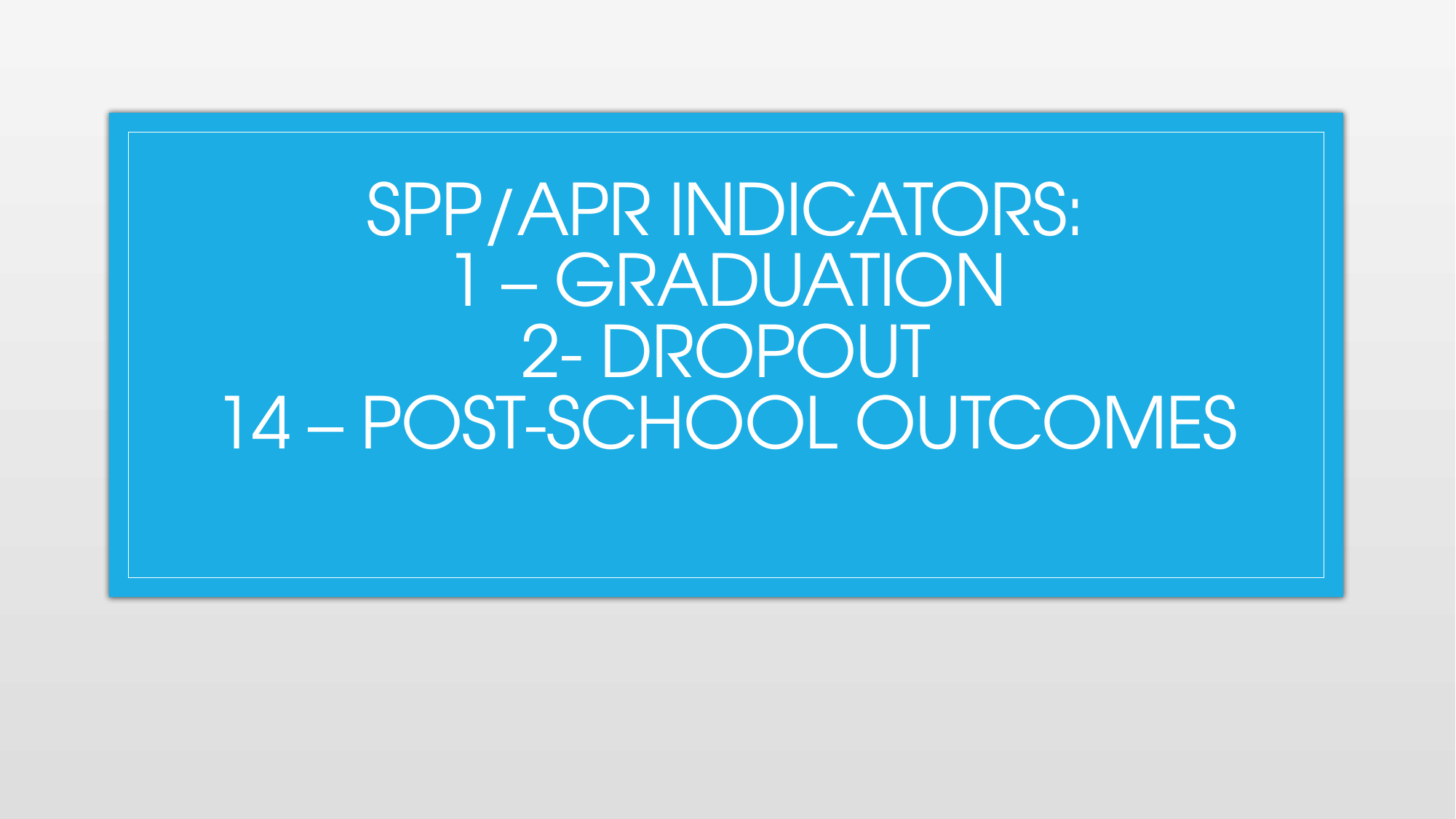

# SPP/APR Indicators: 1 – Graduation 2- Dropout 14 – Post-school outcomes